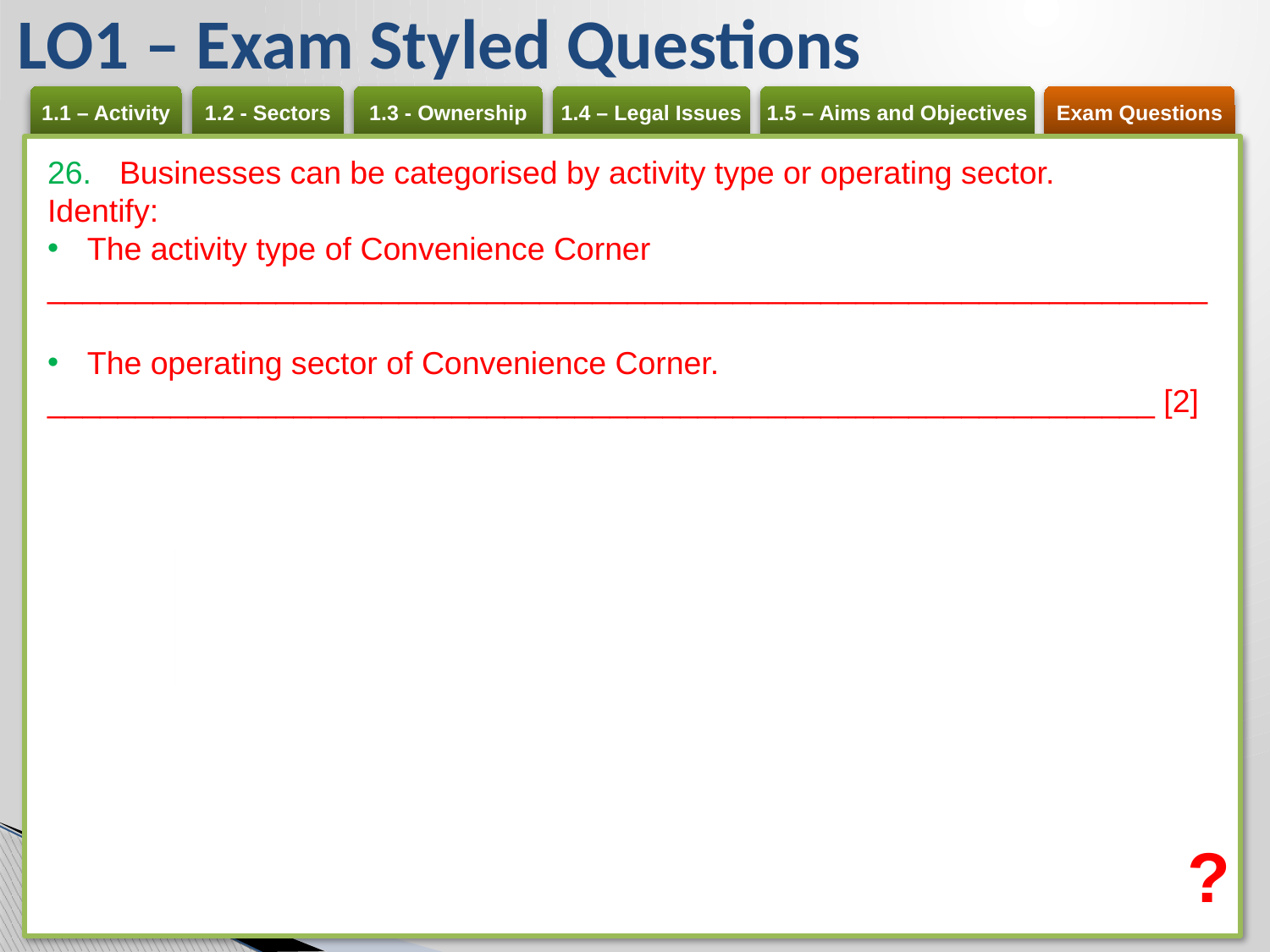

LO1 – Exam Styled Questions
Businesses can be categorised by activity type or operating sector.
Identify:
The activity type of Convenience Corner
__________________________________________________________________
The operating sector of Convenience Corner.
_______________________________________________________________ [2]

?